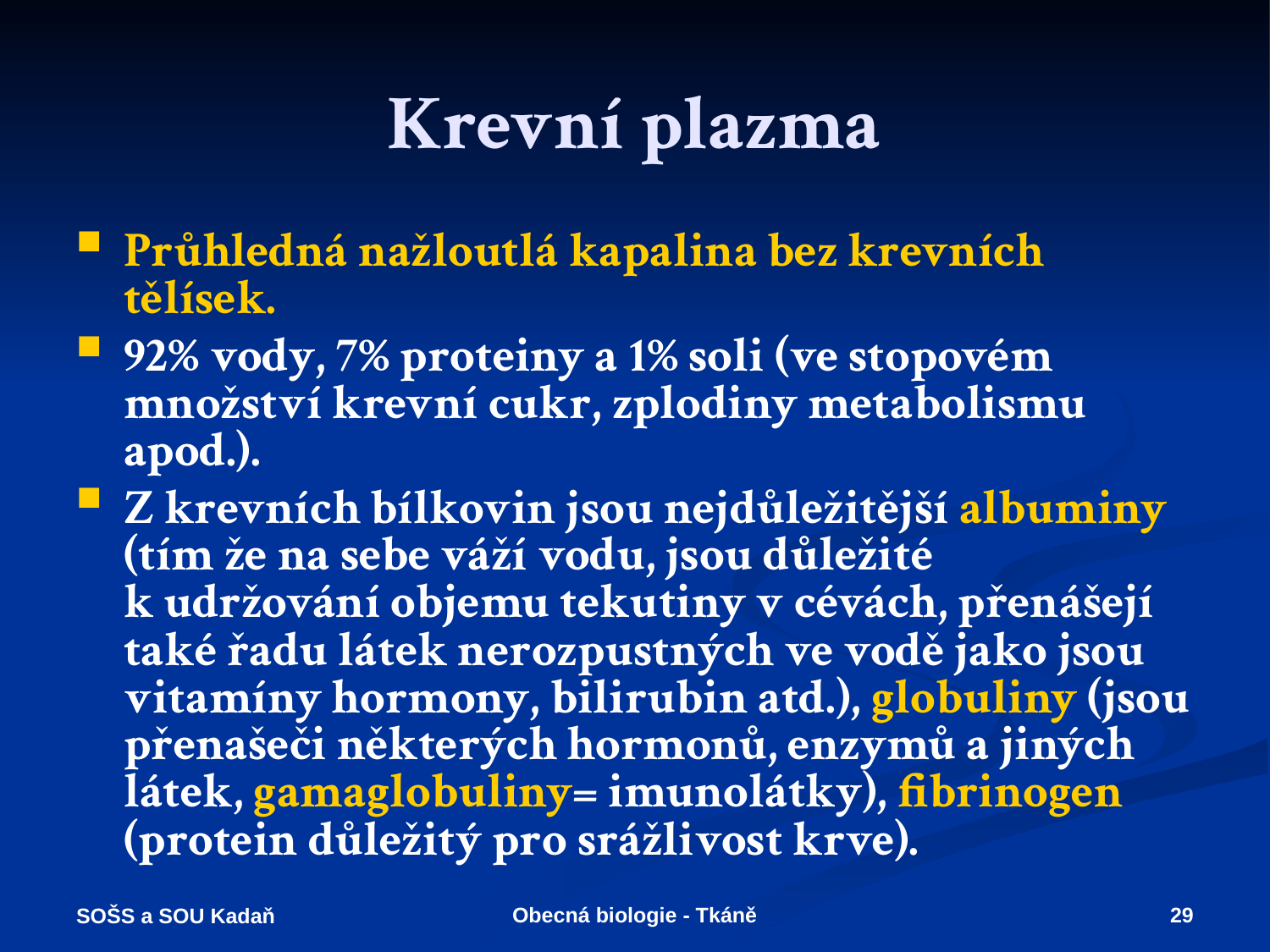

# Krevní plazma
Průhledná nažloutlá kapalina bez krevních tělísek.
92% vody, 7% proteiny a 1% soli (ve stopovém množství krevní cukr, zplodiny metabolismu apod.).
Z krevních bílkovin jsou nejdůležitější albuminy (tím že na sebe váží vodu, jsou důležité k udržování objemu tekutiny v cévách, přenášejí také řadu látek nerozpustných ve vodě jako jsou vitamíny hormony, bilirubin atd.), globuliny (jsou přenašeči některých hormonů, enzymů a jiných látek, gamaglobuliny= imunolátky), fibrinogen (protein důležitý pro srážlivost krve).
Obecná biologie - Tkáně
29
SOŠS a SOU Kadaň